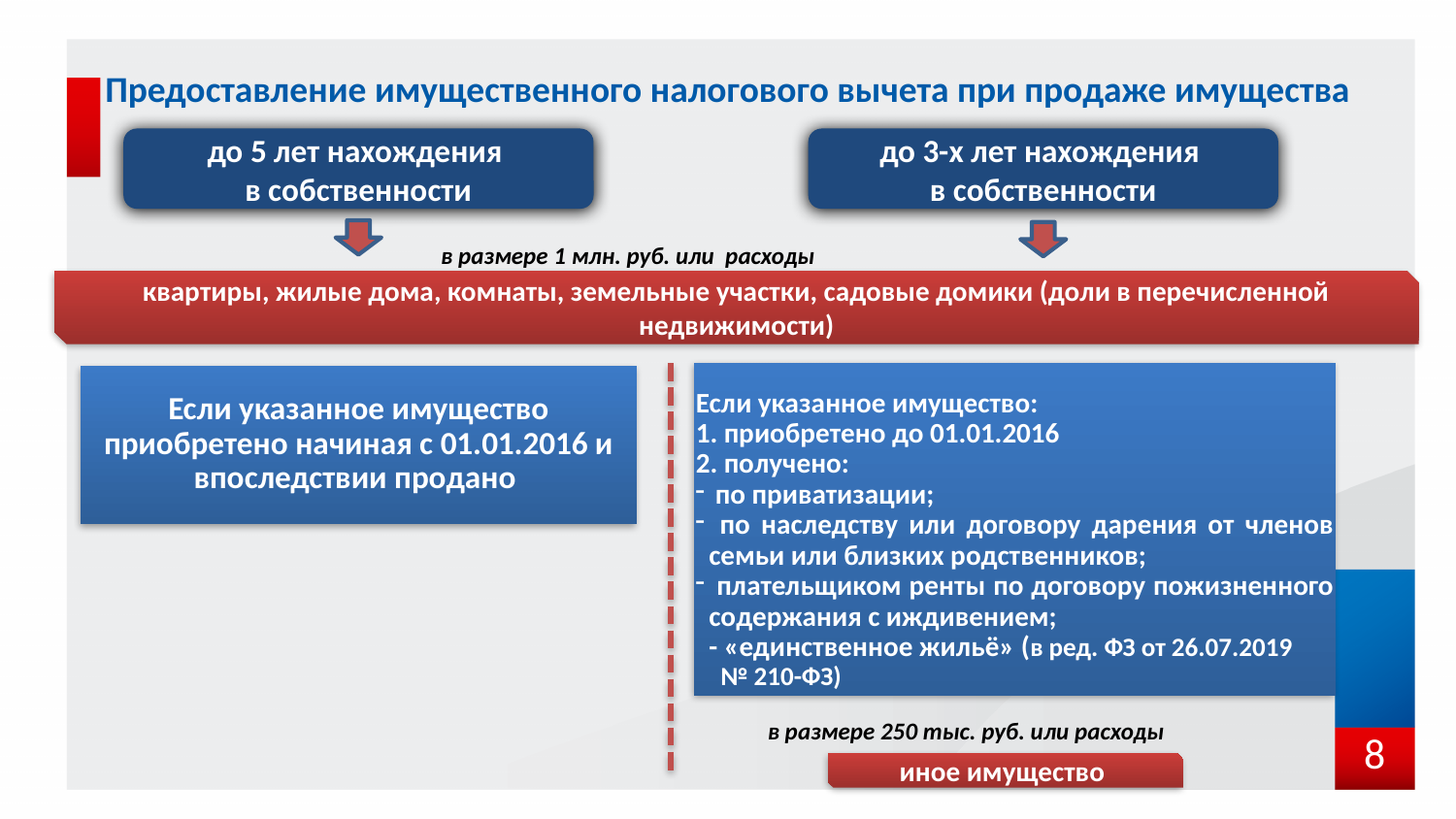

Предоставление имущественного налогового вычета при продаже имущества
до 5 лет нахождения
в собственности
до 3-х лет нахождения
в собственности

в размере 1 млн. руб. или  расходы
квартиры, жилые дома, комнаты, земельные участки, садовые домики (доли в перечисленной недвижимости)
Если указанное имущество:
1. приобретено до 01.01.2016
2. получено:
 по приватизации;
 по наследству или договору дарения от членов семьи или близких родственников;
 плательщиком ренты по договору пожизненного содержания с иждивением;
- «единственное жильё» (в ред. ФЗ от 26.07.2019          № 210-ФЗ)

Если указанное имущество приобретено начиная с 01.01.2016 и впоследствии продано

в размере 250 тыс. руб. или расходы
8
иное имущество